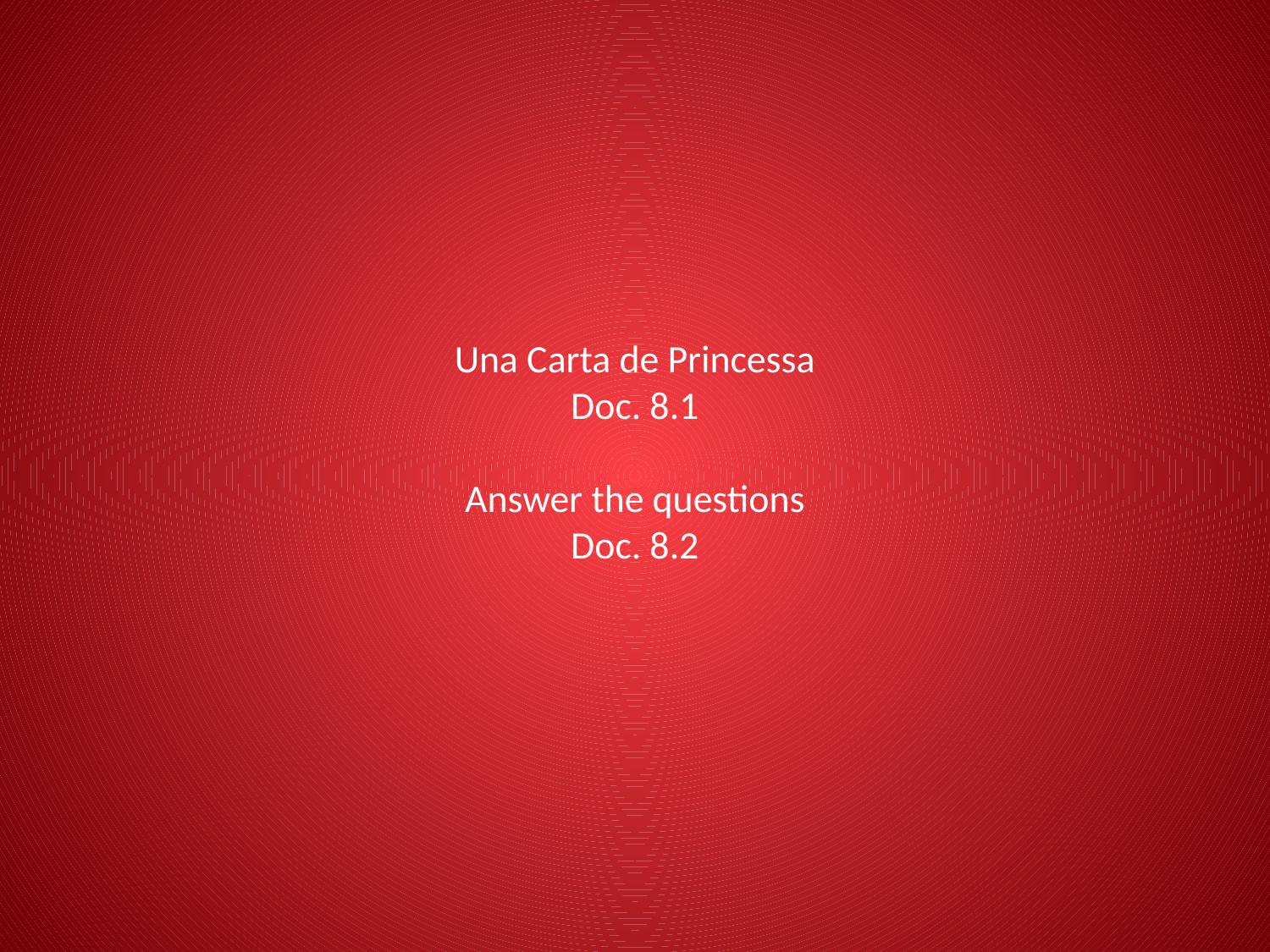

# Una Carta de Princessa Doc. 8.1 Answer the questions Doc. 8.2